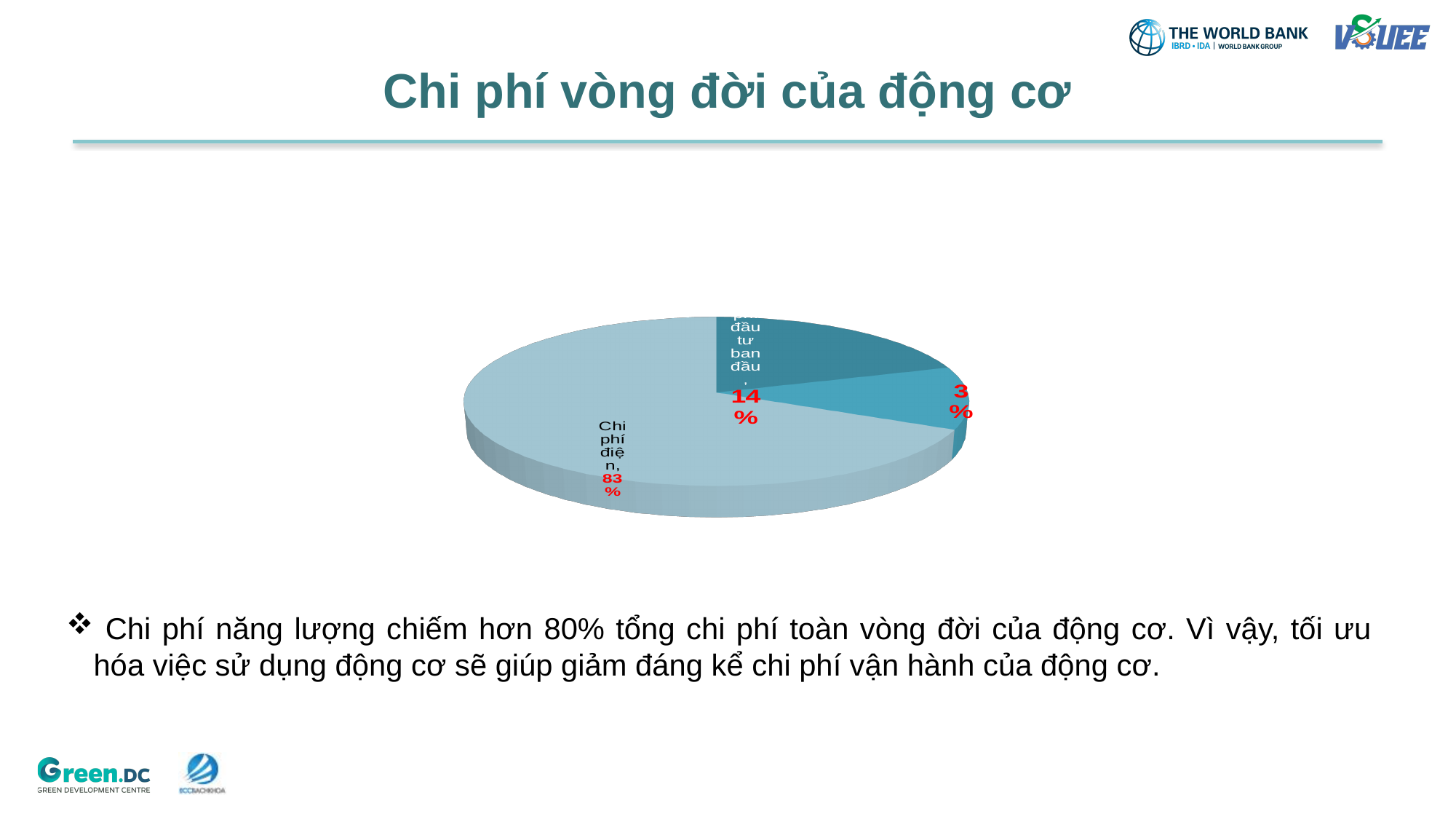

Chi phí vòng đời của động cơ

[unsupported chart]

 Chi phí năng lượng chiếm hơn 80% tổng chi phí toàn vòng đời của động cơ. Vì vậy, tối ưu hóa việc sử dụng động cơ sẽ giúp giảm đáng kể chi phí vận hành của động cơ.